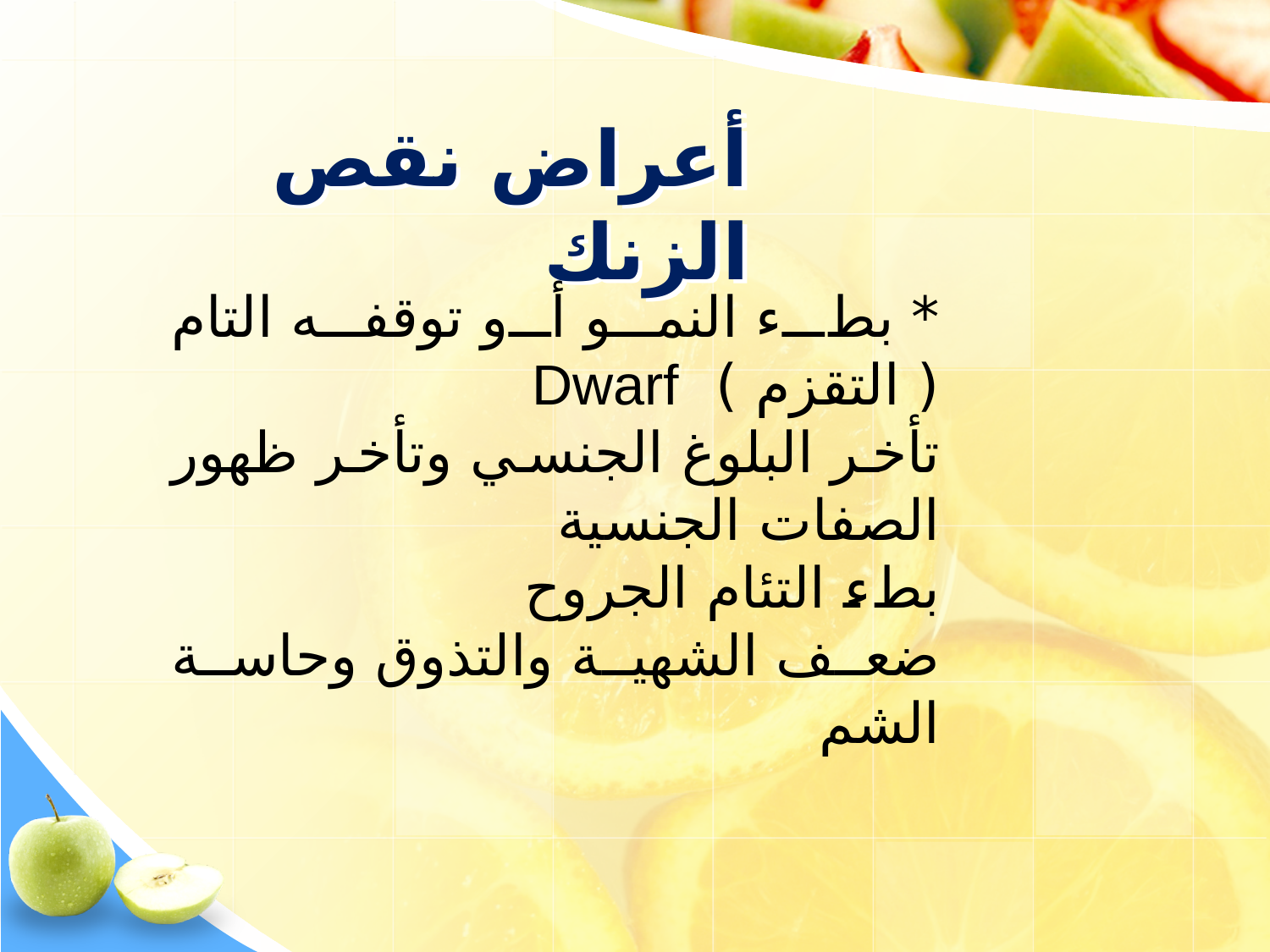

# أعراض نقص الزنك
* بطء النمو أو توقفه التام ( التقزم )  Dwarf
تأخر البلوغ الجنسي وتأخر ظهور الصفات الجنسية
بطء التئام الجروح
ضعف الشهية والتذوق وحاسة الشم